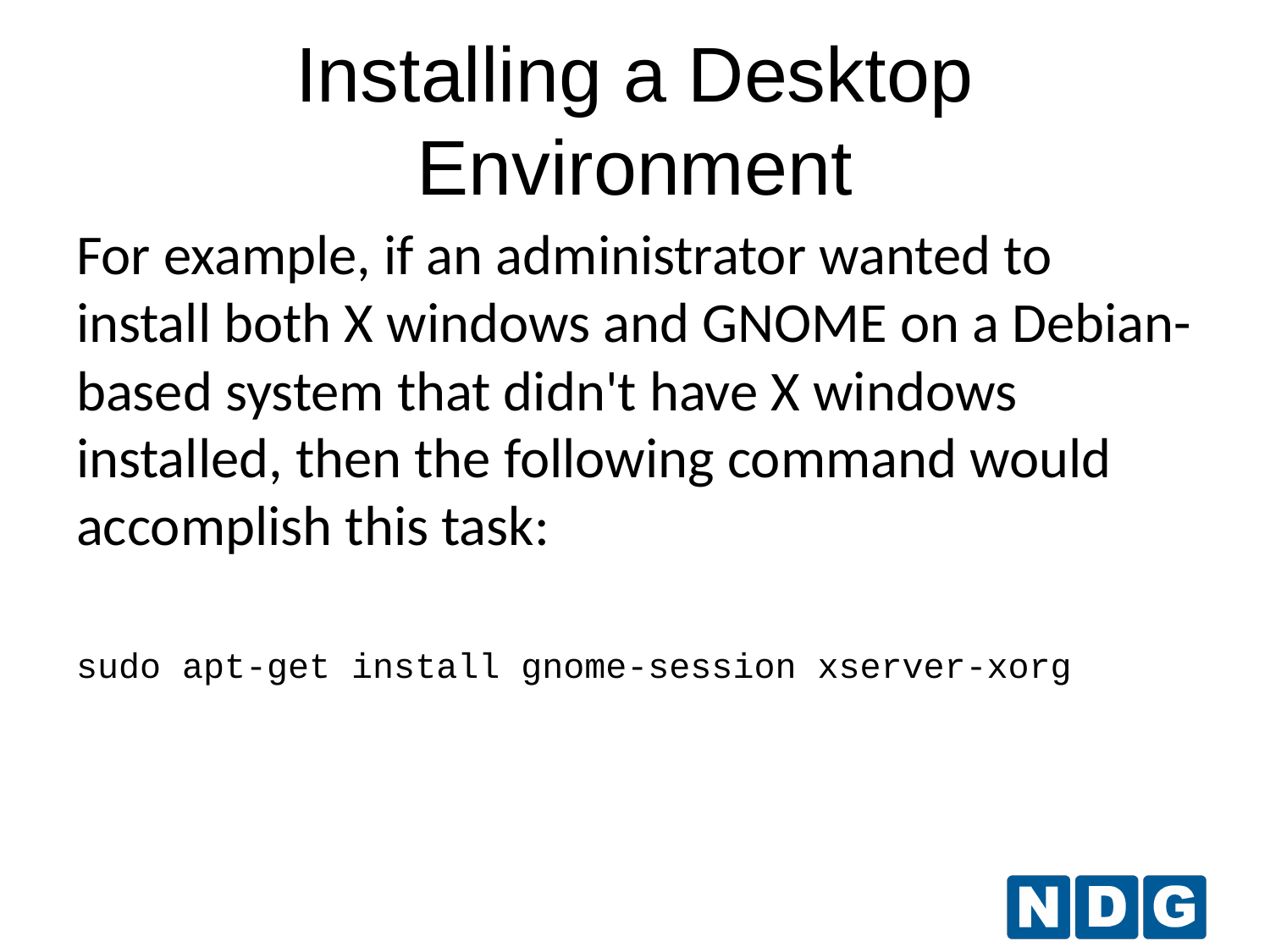

# Installing a Desktop Environment
For example, if an administrator wanted to install both X windows and GNOME on a Debian-based system that didn't have X windows installed, then the following command would accomplish this task:

sudo apt-get install gnome-session xserver-xorg